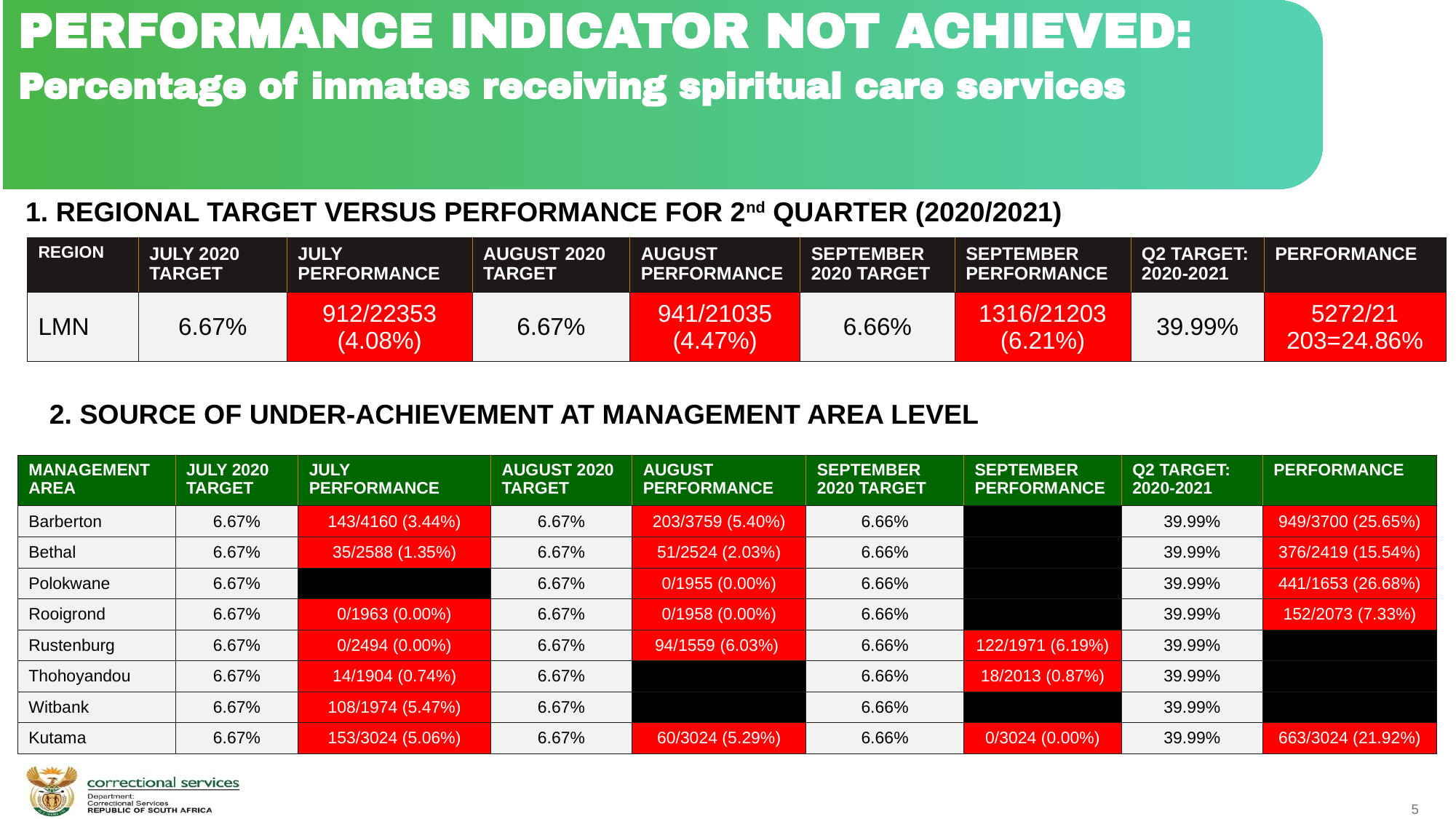

PERFORMANCE INDICATOR NOT ACHIEVED:
Percentage of inmates receiving spiritual care services

1. REGIONAL TARGET VERSUS PERFORMANCE FOR 2nd QUARTER (2020/2021)
| REGION | JULY 2020 TARGET | JULY PERFORMANCE | AUGUST 2020 TARGET | AUGUST PERFORMANCE | SEPTEMBER 2020 TARGET | SEPTEMBER PERFORMANCE | Q2 TARGET: 2020-2021 | PERFORMANCE |
| --- | --- | --- | --- | --- | --- | --- | --- | --- |
| LMN | 6.67% | 912/22353 (4.08%) | 6.67% | 941/21035 (4.47%) | 6.66% | 1316/21203 (6.21%) | 39.99% | 5272/21 203=24.86% |
     2. SOURCE OF UNDER-ACHIEVEMENT AT MANAGEMENT AREA LEVEL
| MANAGEMENT AREA | JULY 2020 TARGET | JULY PERFORMANCE | AUGUST 2020 TARGET | AUGUST PERFORMANCE | SEPTEMBER 2020 TARGET | SEPTEMBER PERFORMANCE | Q2 TARGET: 2020-2021 | PERFORMANCE |
| --- | --- | --- | --- | --- | --- | --- | --- | --- |
| Barberton | 6.67% | 143/4160 (3.44%) | 6.67% | 203/3759 (5.40%) | 6.66% |  | 39.99% | 949/3700 (25.65%) |
| Bethal | 6.67% | 35/2588 (1.35%) | 6.67% | 51/2524 (2.03%) | 6.66% |  | 39.99% | 376/2419 (15.54%) |
| Polokwane | 6.67% |  | 6.67% | 0/1955 (0.00%) | 6.66% |  | 39.99% | 441/1653 (26.68%) |
| Rooigrond | 6.67% | 0/1963 (0.00%) | 6.67% | 0/1958 (0.00%) | 6.66% |  | 39.99% | 152/2073 (7.33%) |
| Rustenburg | 6.67% | 0/2494 (0.00%) | 6.67% | 94/1559 (6.03%) | 6.66% | 122/1971 (6.19%) | 39.99% |  |
| Thohoyandou | 6.67% | 14/1904 (0.74%) | 6.67% |  | 6.66% | 18/2013 (0.87%) | 39.99% |  |
| Witbank | 6.67% | 108/1974 (5.47%) | 6.67% |  | 6.66% |  | 39.99% |  |
| Kutama | 6.67% | 153/3024 (5.06%) | 6.67% | 60/3024 (5.29%) | 6.66% | 0/3024 (0.00%) | 39.99% | 663/3024 (21.92%) |